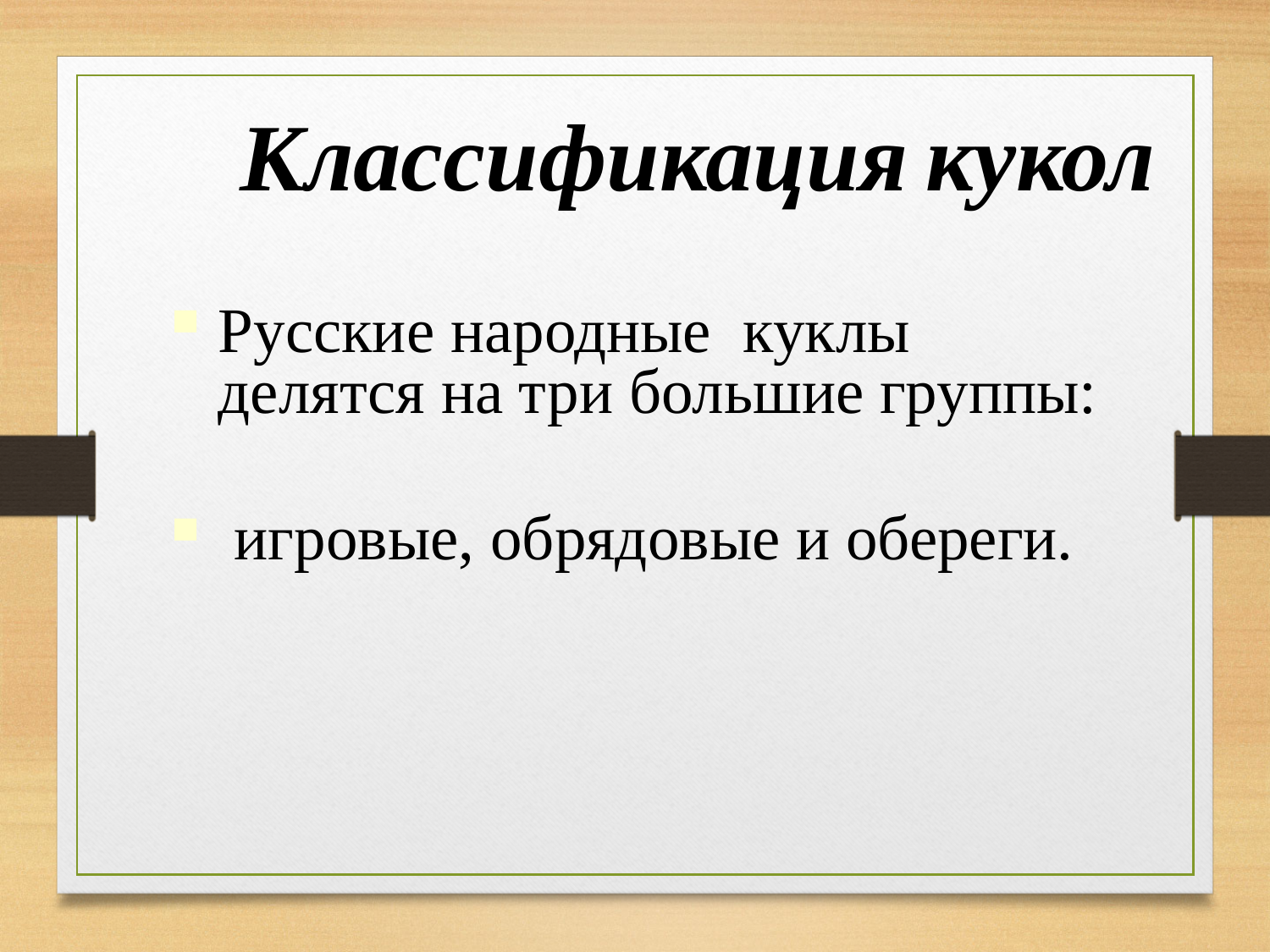

Классификация кукол
Русские народные  куклы делятся на три большие группы:

 игровые, обрядовые и обереги.